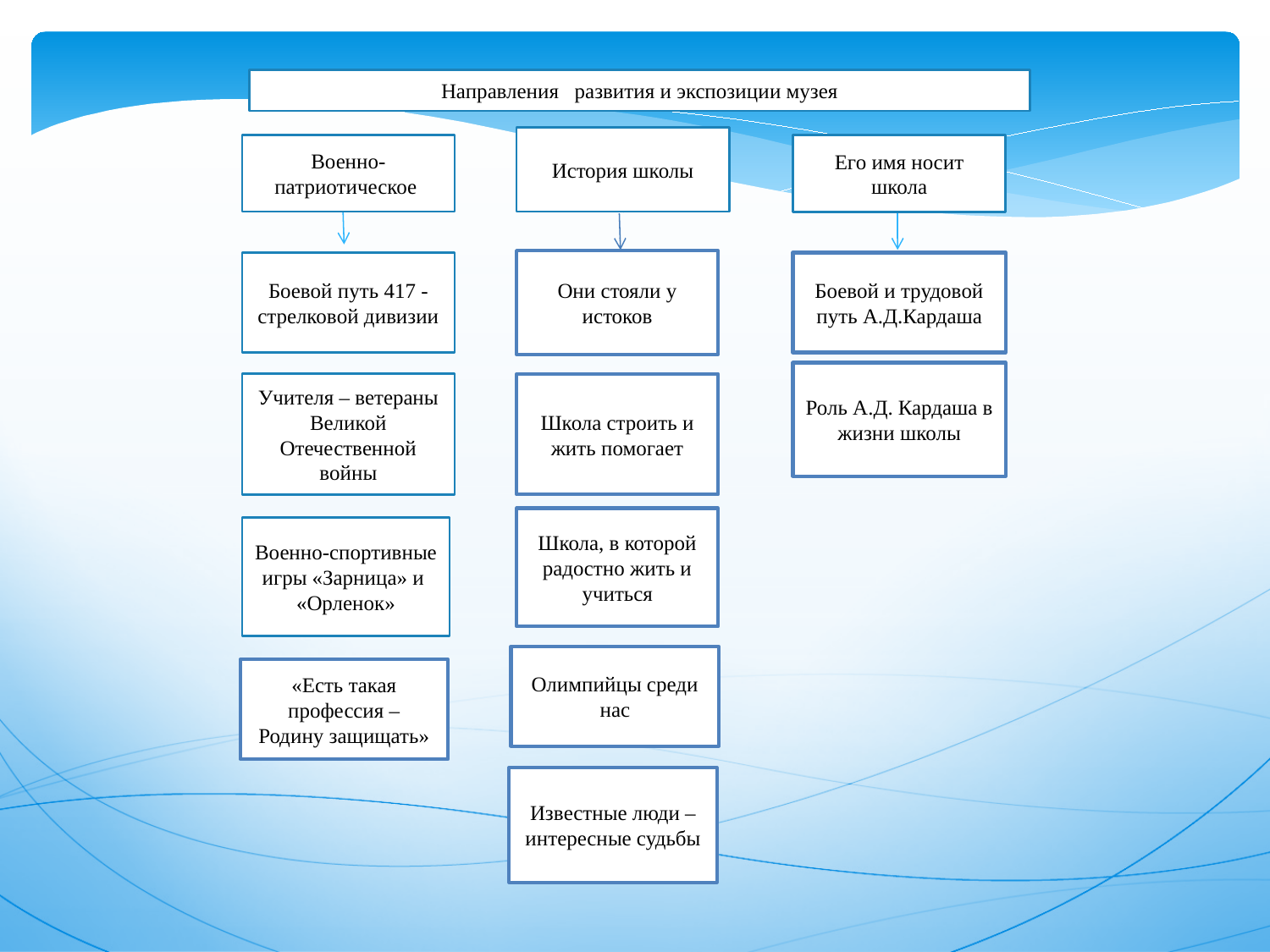

Направления   развития и экспозиции музея
История школы
Военно-патриотическое
Его имя носит школа
Они стояли у истоков
Боевой путь 417 -стрелковой дивизии
Боевой и трудовой путь А.Д.Кардаша
Роль А.Д. Кардаша в жизни школы
Учителя – ветераны Великой Отечественной войны
Школа строить и жить помогает
Школа, в которой радостно жить и учиться
Военно-спортивные игры «Зарница» и  «Орленок»
Олимпийцы среди нас
«Есть такая профессия – Родину защищать»
Известные люди – интересные судьбы